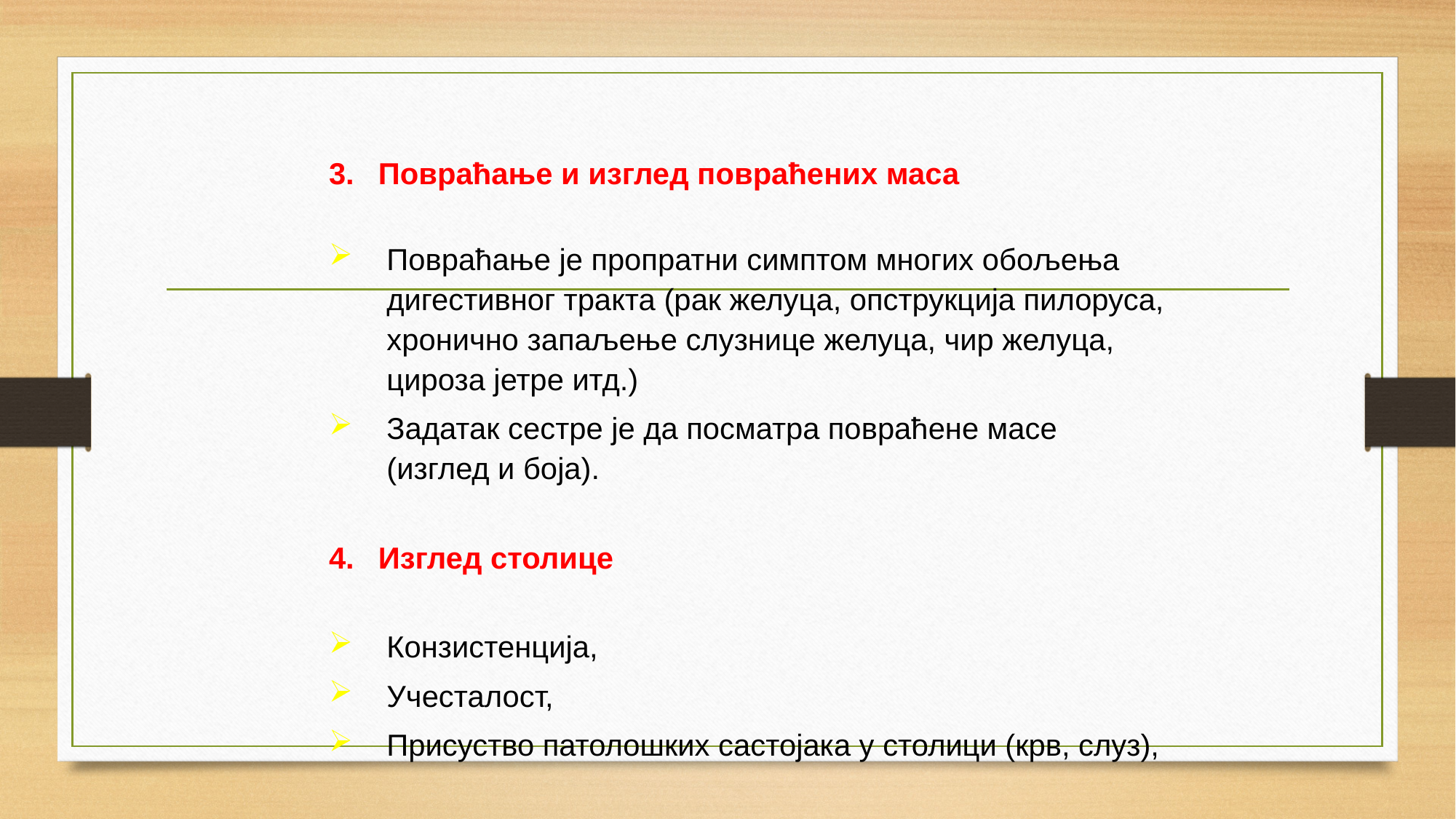

Повраћање и изглед повраћених маса
  Повраћање је пропратни симптом многих обољења
  дигестивног тракта (рак желуца, опструкција пилоруса,
  хронично запаљење слузнице желуца, чир желуца,
  цироза јетре итд.)
  Задатак сестре је да посматра повраћене масе
  (изглед и боја).
 Изглед столице
  Конзистенција,
  Учесталост,
  Присуство патолошких састојака у столици (крв, слуз),